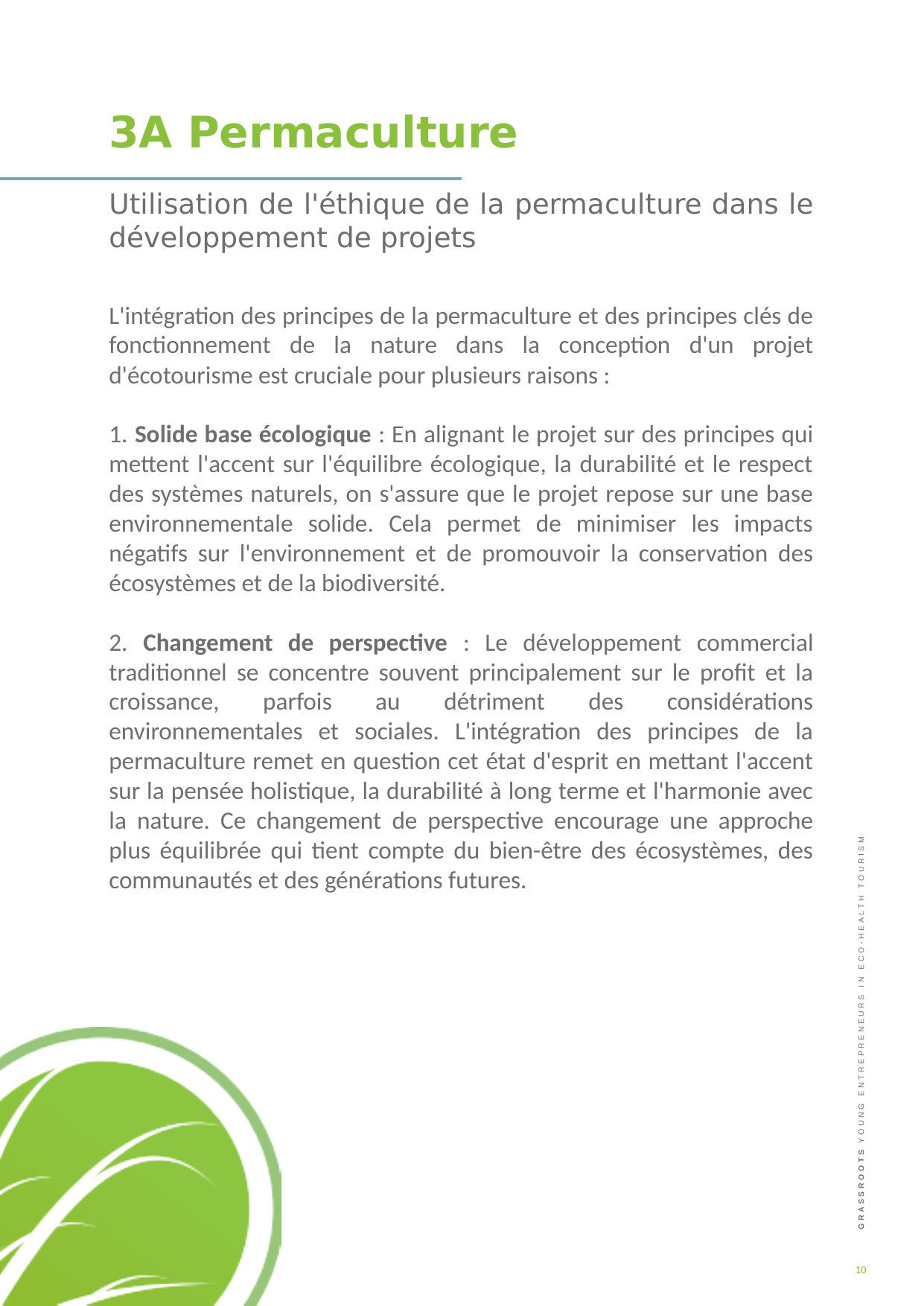

3A Permaculture
Utilisation de l'éthique de la permaculture dans le développement de projets
L'intégration des principes de la permaculture et des principes clés de fonctionnement de la nature dans la conception d'un projet d'écotourisme est cruciale pour plusieurs raisons :

1. Solide base écologique : En alignant le projet sur des principes qui mettent l'accent sur l'équilibre écologique, la durabilité et le respect des systèmes naturels, on s'assure que le projet repose sur une base environnementale solide. Cela permet de minimiser les impacts négatifs sur l'environnement et de promouvoir la conservation des écosystèmes et de la biodiversité.

2. Changement de perspective : Le développement commercial traditionnel se concentre souvent principalement sur le profit et la croissance, parfois au détriment des considérations environnementales et sociales. L'intégration des principes de la permaculture remet en question cet état d'esprit en mettant l'accent sur la pensée holistique, la durabilité à long terme et l'harmonie avec la nature. Ce changement de perspective encourage une approche plus équilibrée qui tient compte du bien-être des écosystèmes, des communautés et des générations futures.

10